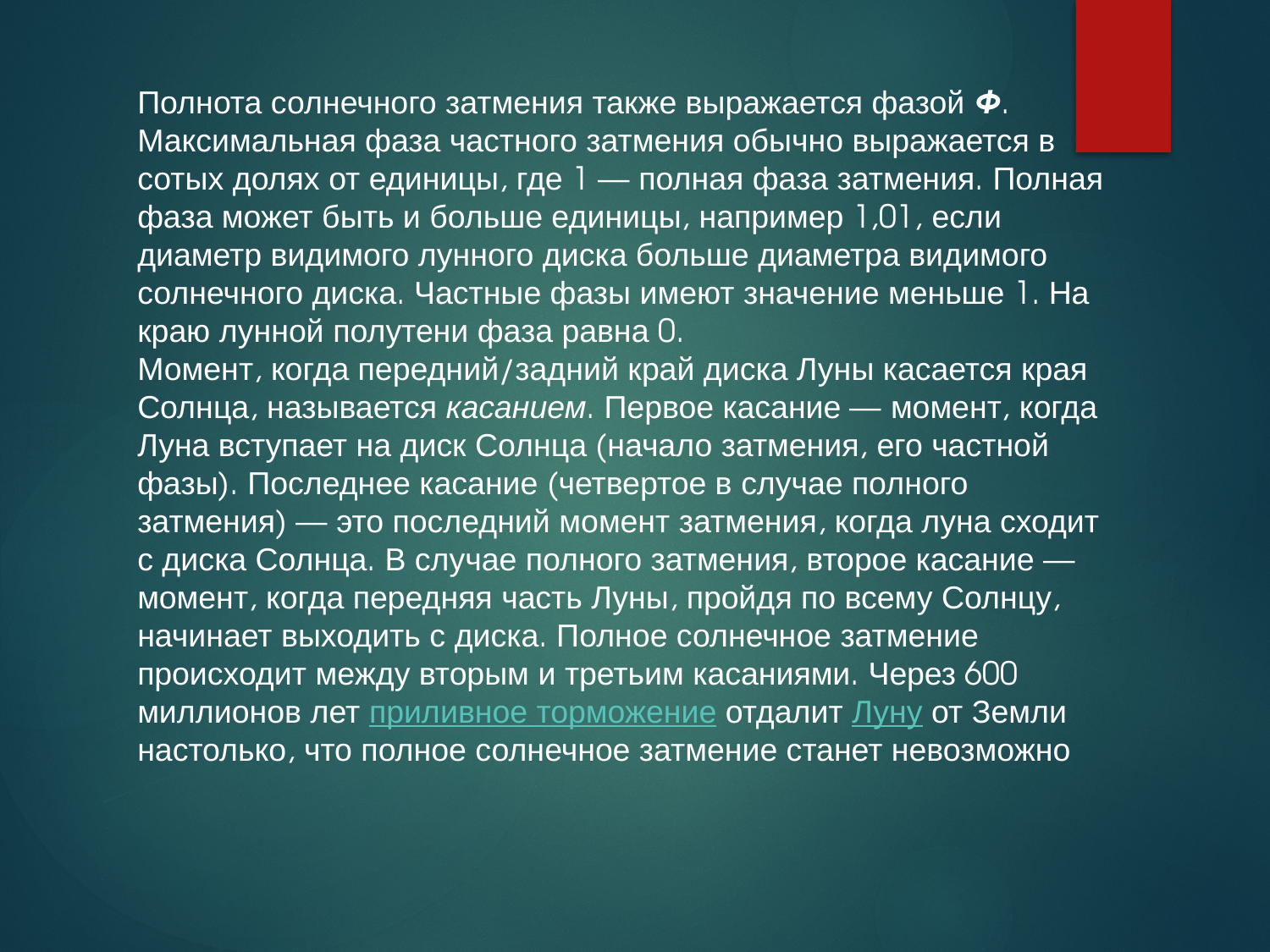

Полнота солнечного затмения также выражается фазой Φ. Максимальная фаза частного затмения обычно выражается в сотых долях от единицы, где 1 — полная фаза затмения. Полная фаза может быть и больше единицы, например 1,01, если диаметр видимого лунного диска больше диаметра видимого солнечного диска. Частные фазы имеют значение меньше 1. На краю лунной полутени фаза равна 0.
Момент, когда передний/задний край диска Луны касается края Солнца, называется касанием. Первое касание — момент, когда Луна вступает на диск Солнца (начало затмения, его частной фазы). Последнее касание (четвертое в случае полного затмения) — это последний момент затмения, когда луна сходит с диска Солнца. В случае полного затмения, второе касание — момент, когда передняя часть Луны, пройдя по всему Солнцу, начинает выходить с диска. Полное солнечное затмение происходит между вторым и третьим касаниями. Через 600 миллионов лет приливное торможение отдалит Луну от Земли настолько, что полное солнечное затмение станет невозможно